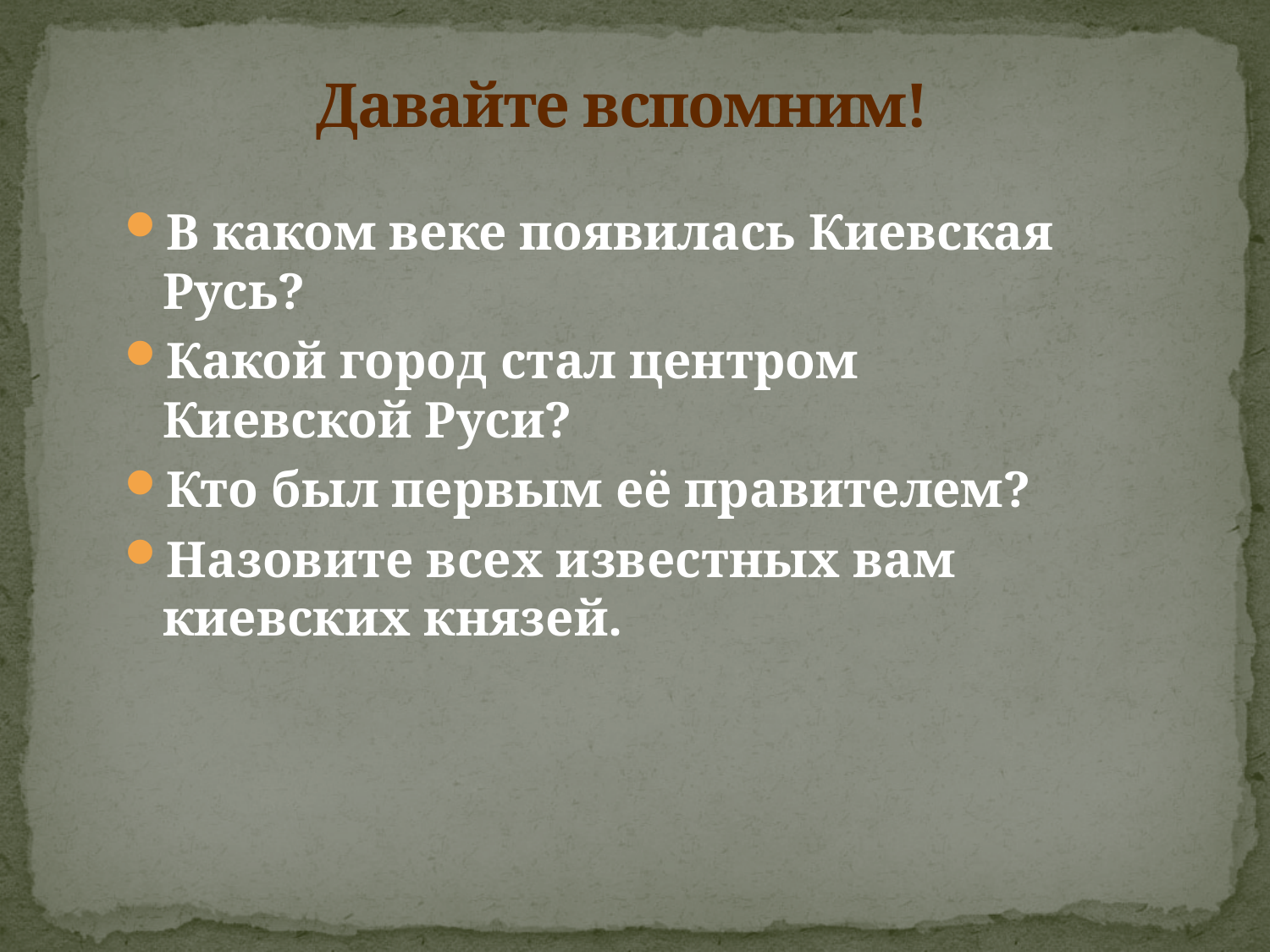

# Давайте вспомним!
В каком веке появилась Киевская Русь?
Какой город стал центром Киевской Руси?
Кто был первым её правителем?
Назовите всех известных вам киевских князей.